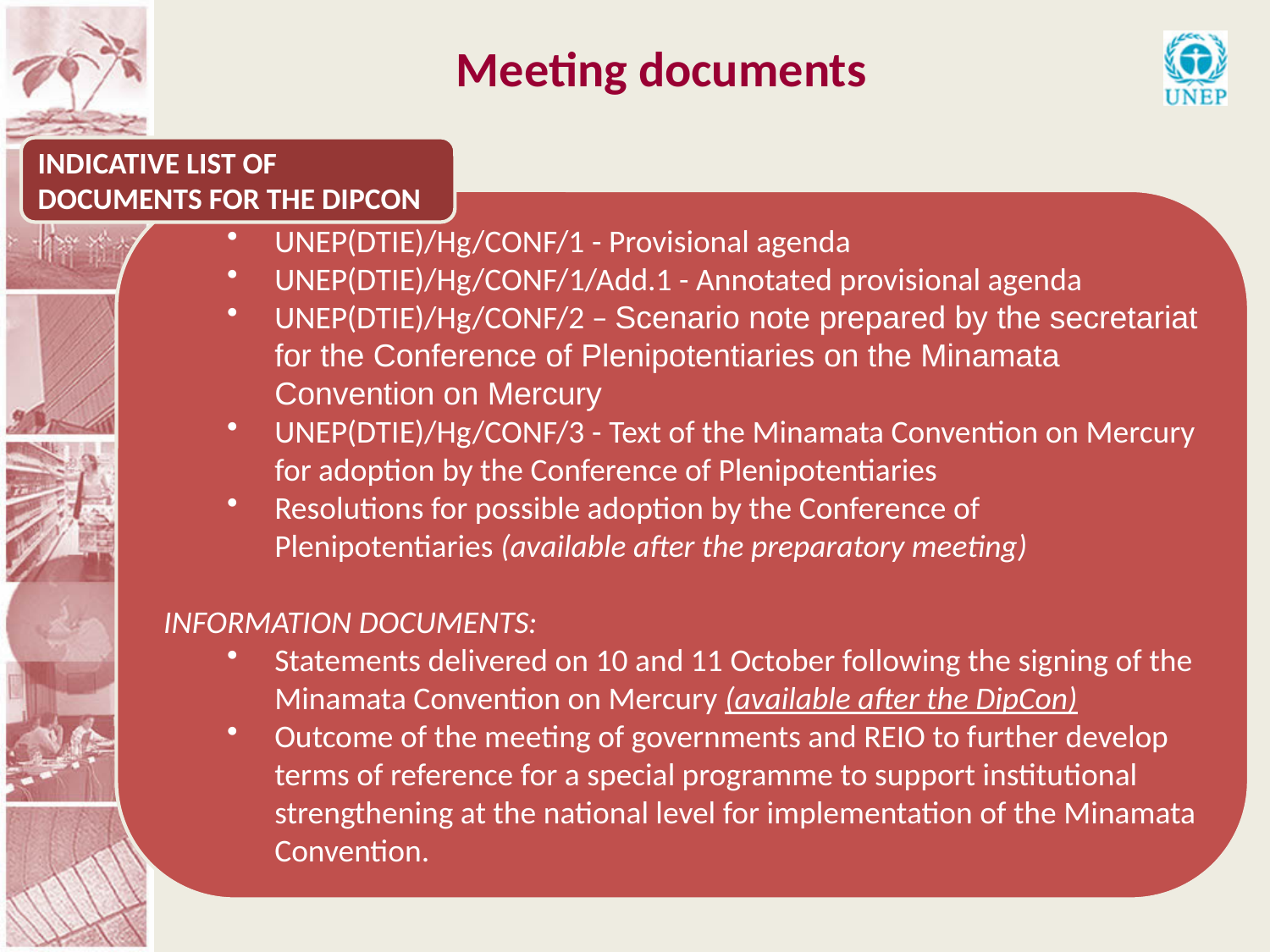

Meeting documents
INDICATIVE LIST OF DOCUMENTS FOR THE DIPCON
UNEP(DTIE)/Hg/CONF/1 - Provisional agenda
UNEP(DTIE)/Hg/CONF/1/Add.1 - Annotated provisional agenda
UNEP(DTIE)/Hg/CONF/2 – Scenario note prepared by the secretariat for the Conference of Plenipotentiaries on the Minamata Convention on Mercury
UNEP(DTIE)/Hg/CONF/3 - Text of the Minamata Convention on Mercury for adoption by the Conference of Plenipotentiaries
Resolutions for possible adoption by the Conference of Plenipotentiaries (available after the preparatory meeting)

INFORMATION DOCUMENTS:
Statements delivered on 10 and 11 October following the signing of the Minamata Convention on Mercury (available after the DipCon)
Outcome of the meeting of governments and REIO to further develop terms of reference for a special programme to support institutional strengthening at the national level for implementation of the Minamata Convention.